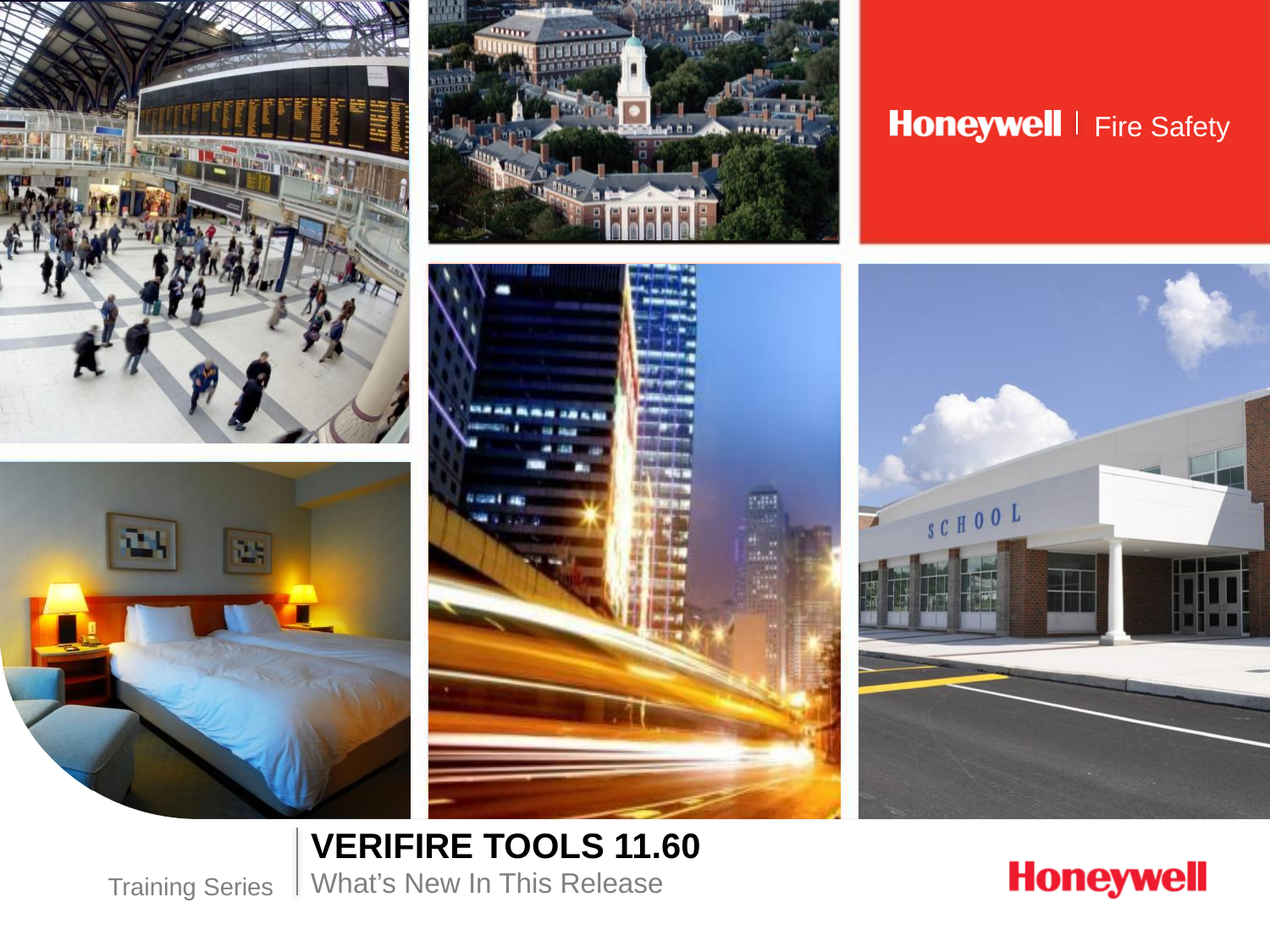

VeriFire Tools 11.60
What’s New In This Release
Training Series